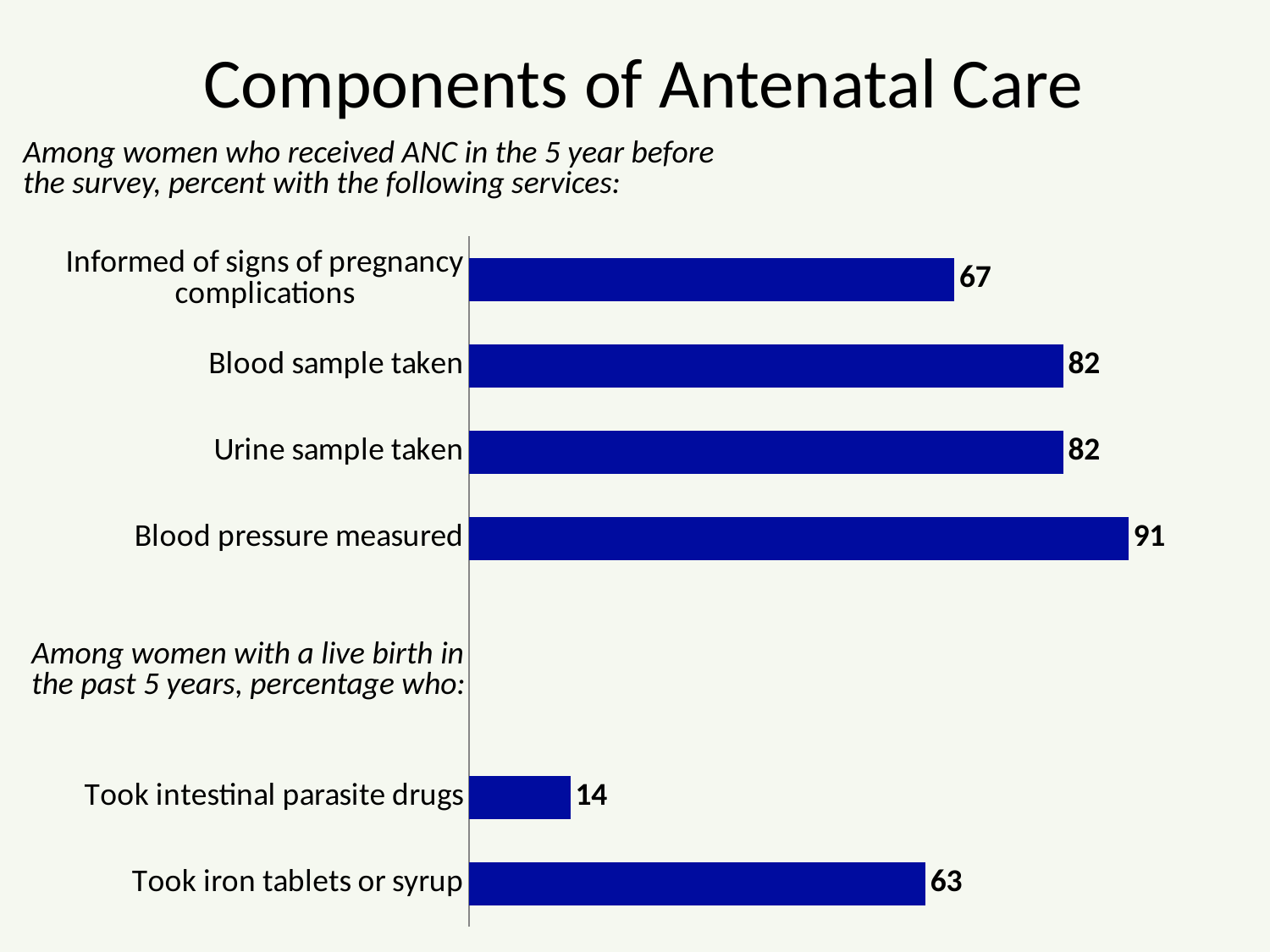

# Components of Antenatal Care
Among women who received ANC in the 5 year before
the survey, percent with the following services:

### Chart

| Category | Series 1 |
|---|---|
| Took iron tablets or syrup | 63.0 |
| Took intestinal parasite drugs | 14.0 |
|  | None |
|  | None |
| Blood pressure measured | 91.0 |
| Urine sample taken | 82.0 |
| Blood sample taken | 82.0 |
| Informed of signs of pregnancy complications | 67.0 |
Among women with a live birth in the past 5 years, percentage who: